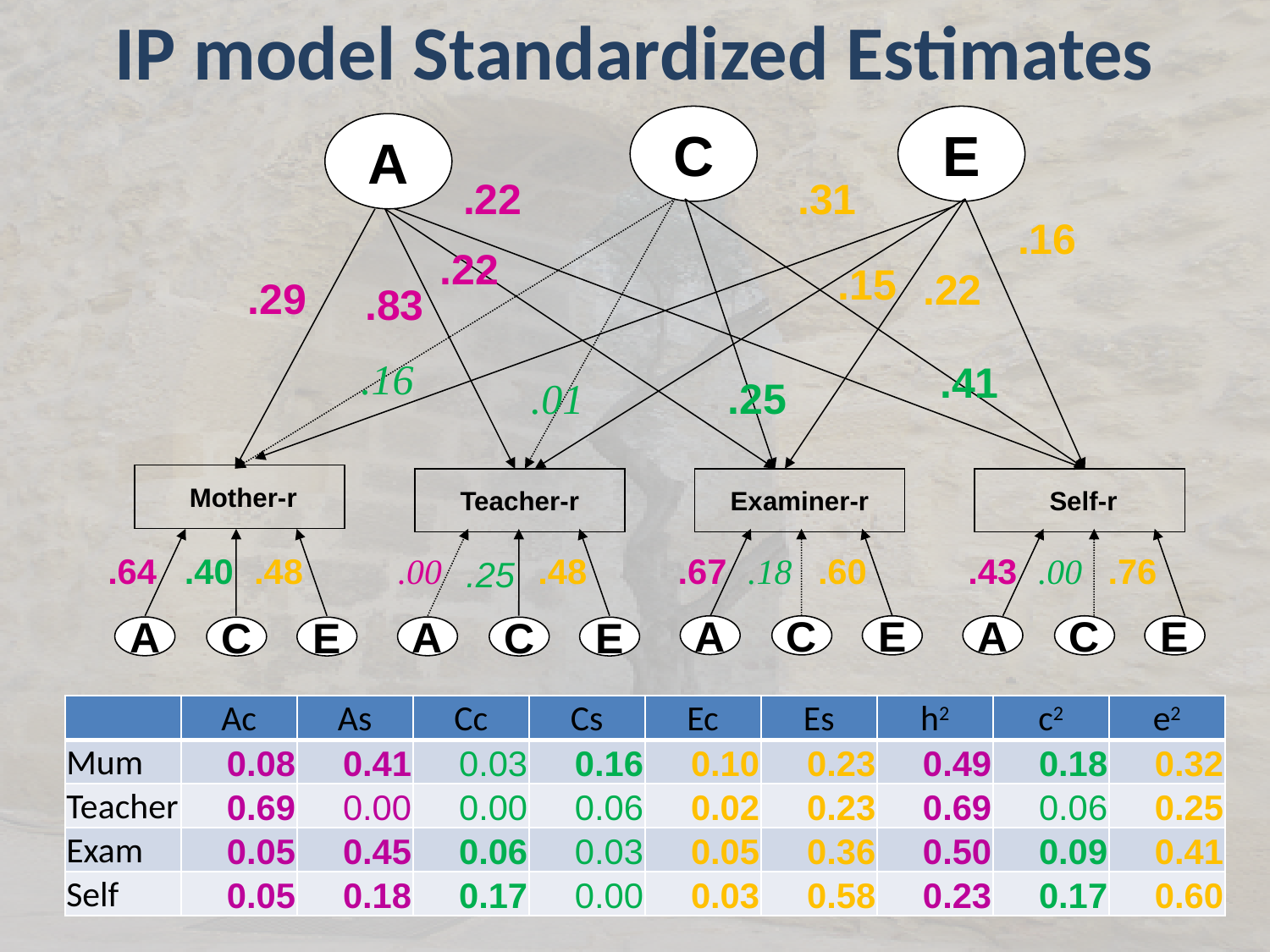

# IP model Standardized Estimates
C
E
A
.22
.31

.16

 .22
.15
.22
.29
.83
.16
.41
.25
.01
 Mother-r
Teacher-r
Examiner-r
 Self-r

.64
.40
.48
.48
.67
.60
.43
.76
.00
.18
.00
.25
A
C
E
A
C
E
A
A
C
E
C
E
|  | Ac | As | Cc | Cs | Ec | Es | h2 | c2 | e2 |
| --- | --- | --- | --- | --- | --- | --- | --- | --- | --- |
| Mum | 0.08 | 0.41 | 0.03 | 0.16 | 0.10 | 0.23 | 0.49 | 0.18 | 0.32 |
| Teacher | 0.69 | 0.00 | 0.00 | 0.06 | 0.02 | 0.23 | 0.69 | 0.06 | 0.25 |
| Exam | 0.05 | 0.45 | 0.06 | 0.03 | 0.05 | 0.36 | 0.50 | 0.09 | 0.41 |
| Self | 0.05 | 0.18 | 0.17 | 0.00 | 0.03 | 0.58 | 0.23 | 0.17 | 0.60 |